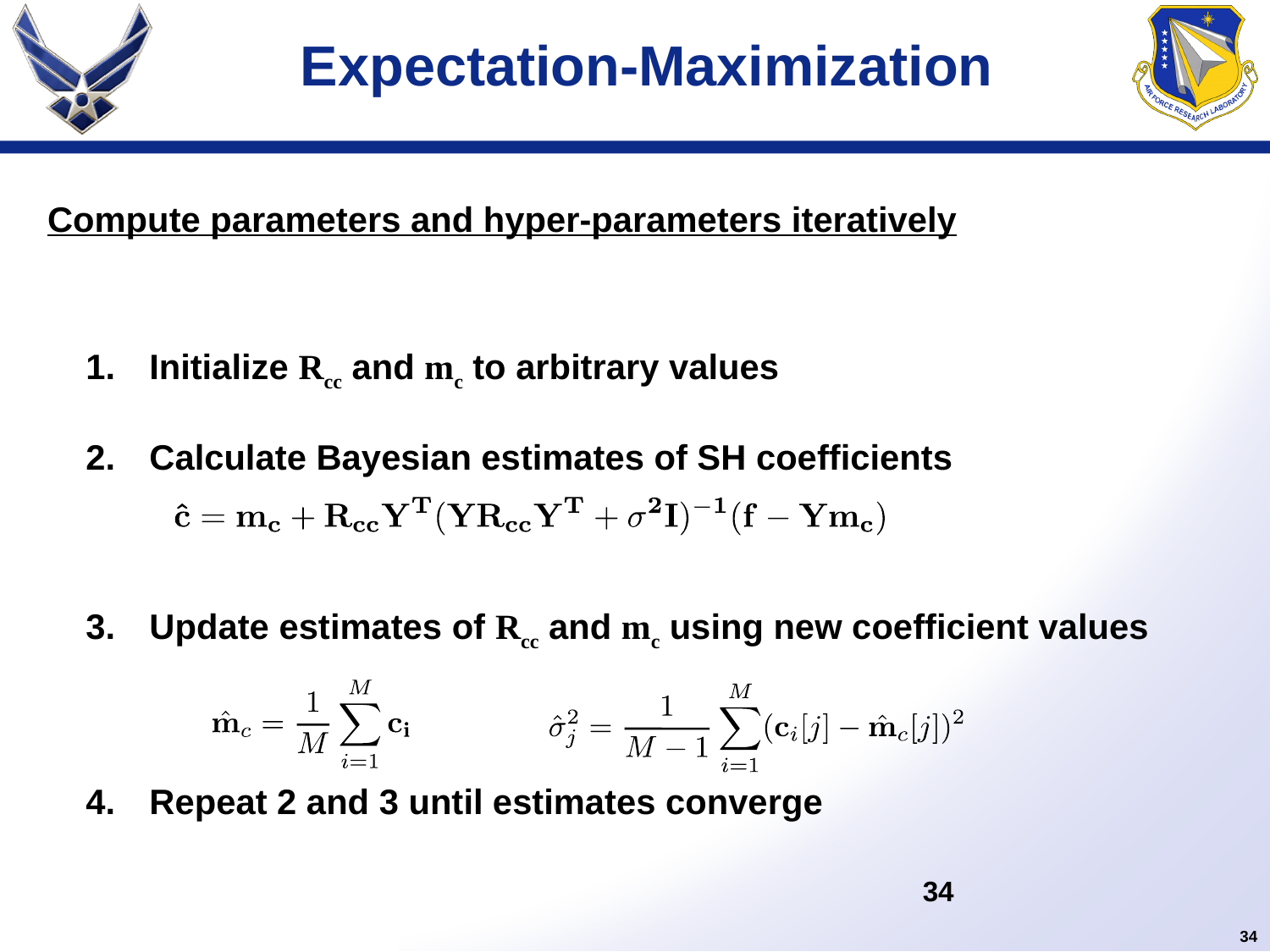

# Expectation-Maximization
Compute parameters and hyper-parameters iteratively
Initialize Rcc and mc to arbitrary values

Calculate Bayesian estimates of SH coefficients

Update estimates of Rcc and mc using new coefficient values

Repeat 2 and 3 until estimates converge

34